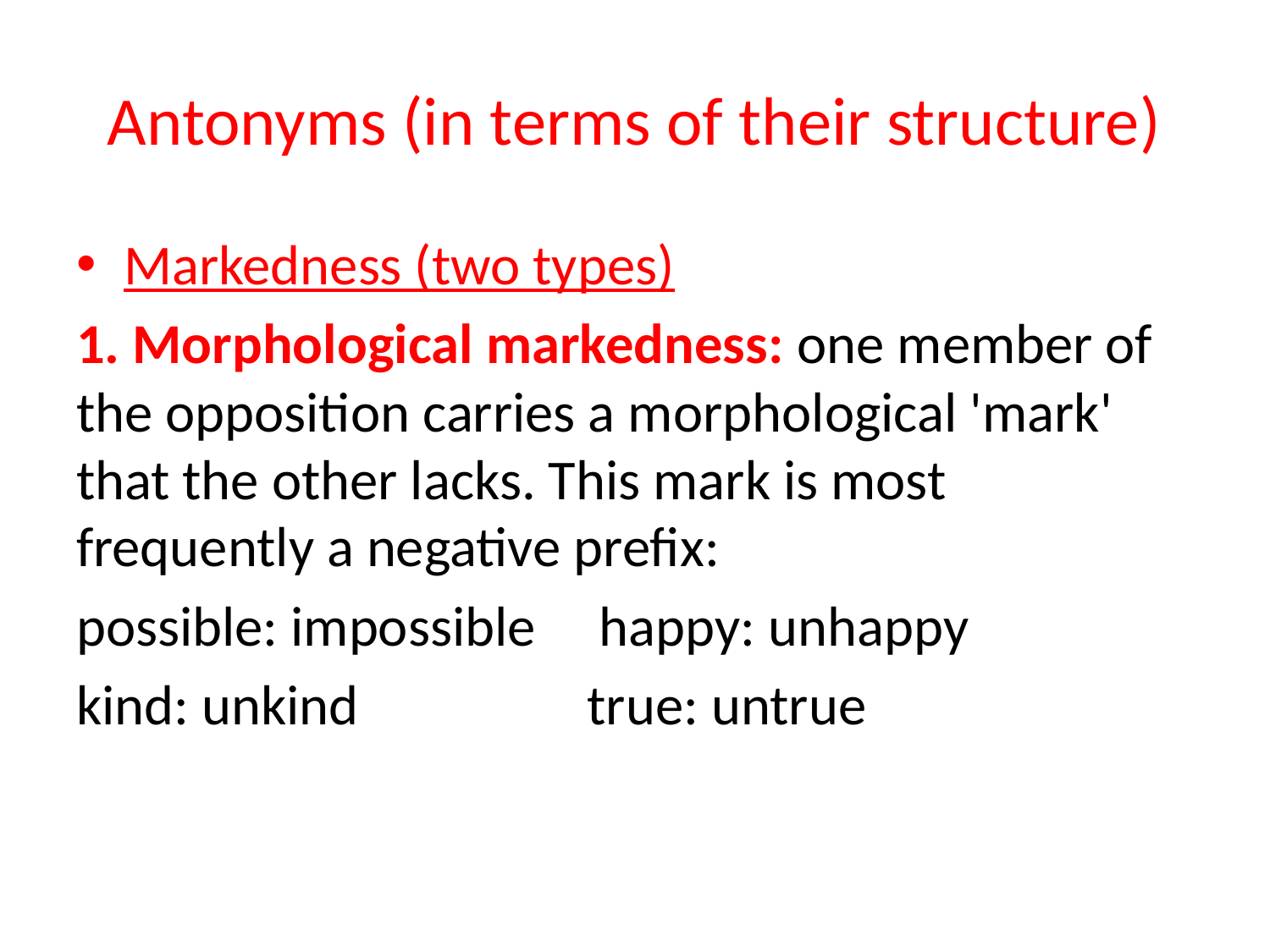

# Antonyms (in terms of their structure)
Markedness (two types)
1. Morphological markedness: one member of the opposition carries a morphological 'mark' that the other lacks. This mark is most frequently a negative prefix:
possible: impossible     happy: unhappy
kind: unkind                  true: untrue